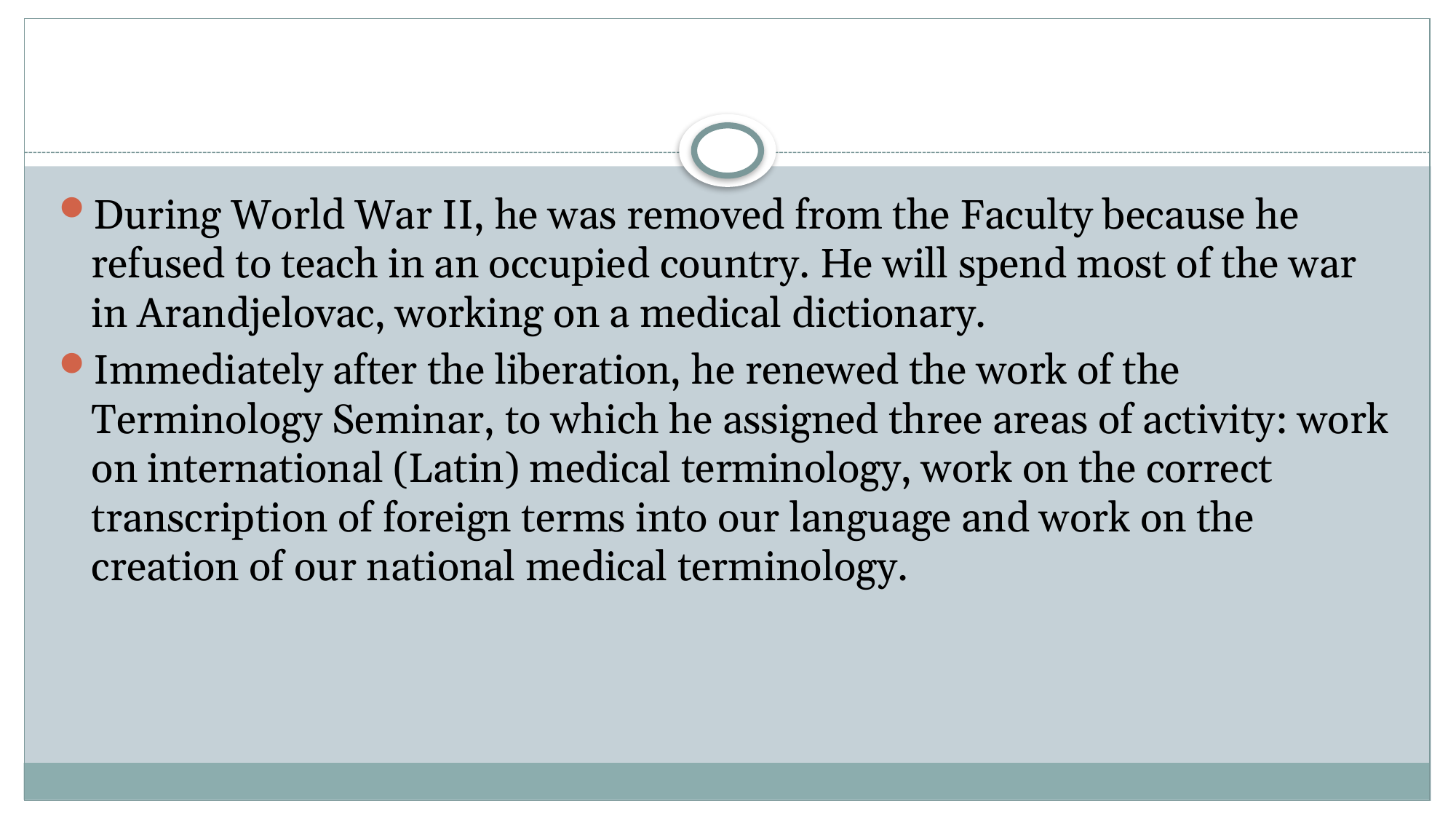

#
During World War II, he was removed from the Faculty because he refused to teach in an occupied country. He will spend most of the war in Arandjelovac, working on a medical dictionary.
Immediately after the liberation, he renewed the work of the Terminology Seminar, to which he assigned three areas of activity: work on international (Latin) medical terminology, work on the correct transcription of foreign terms into our language and work on the creation of our national medical terminology.